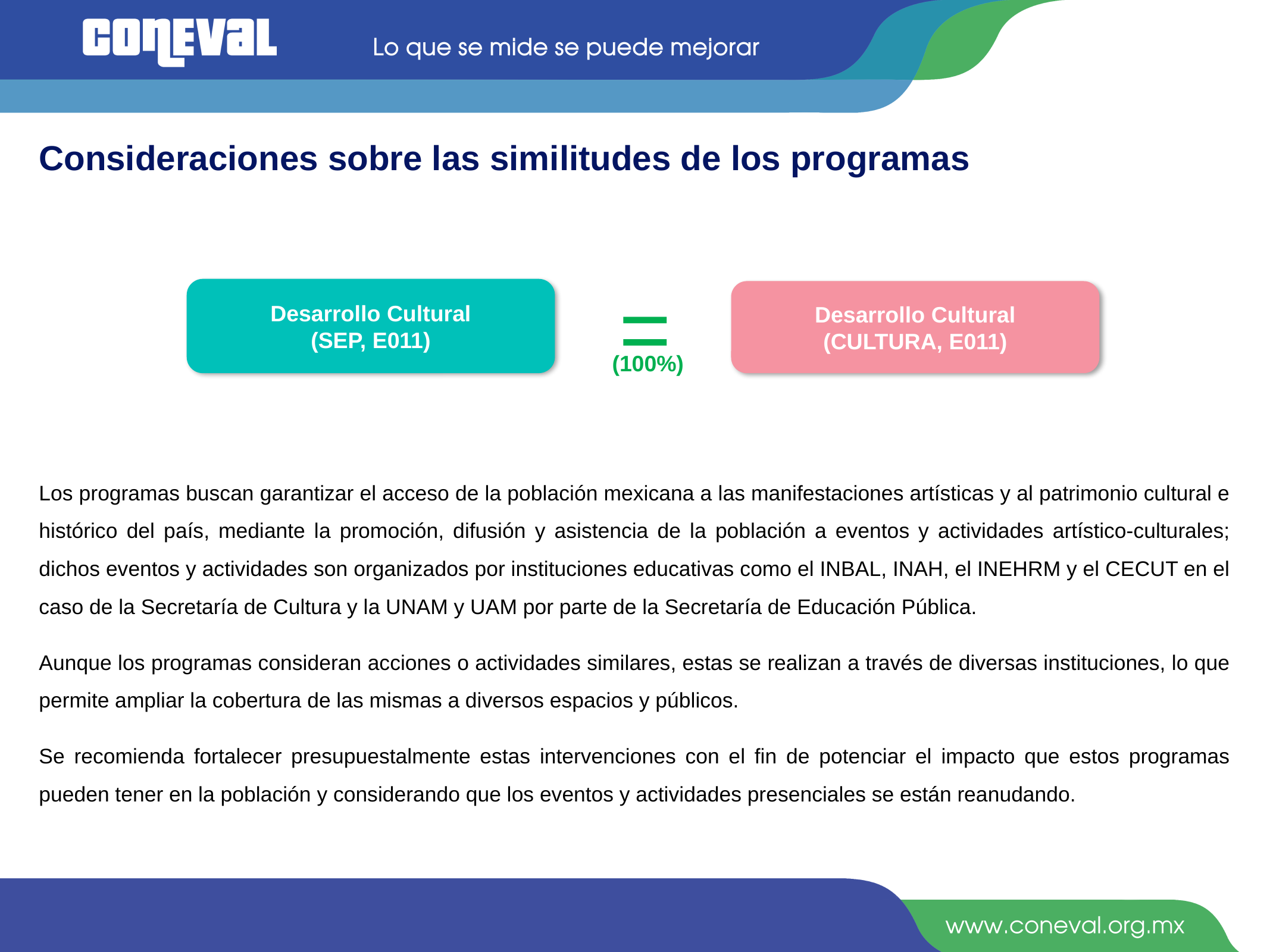

Consideraciones sobre las similitudes de los programas

=
Desarrollo Cultural
(SEP, E011)
Desarrollo Cultural
(CULTURA, E011)
(100%)
Los programas buscan garantizar el acceso de la población mexicana a las manifestaciones artísticas y al patrimonio cultural e histórico del país, mediante la promoción, difusión y asistencia de la población a eventos y actividades artístico-culturales; dichos eventos y actividades son organizados por instituciones educativas como el INBAL, INAH, el INEHRM y el CECUT en el caso de la Secretaría de Cultura y la UNAM y UAM por parte de la Secretaría de Educación Pública.

Aunque los programas consideran acciones o actividades similares, estas se realizan a través de diversas instituciones, lo que permite ampliar la cobertura de las mismas a diversos espacios y públicos.

Se recomienda fortalecer presupuestalmente estas intervenciones con el fin de potenciar el impacto que estos programas pueden tener en la población y considerando que los eventos y actividades presenciales se están reanudando.